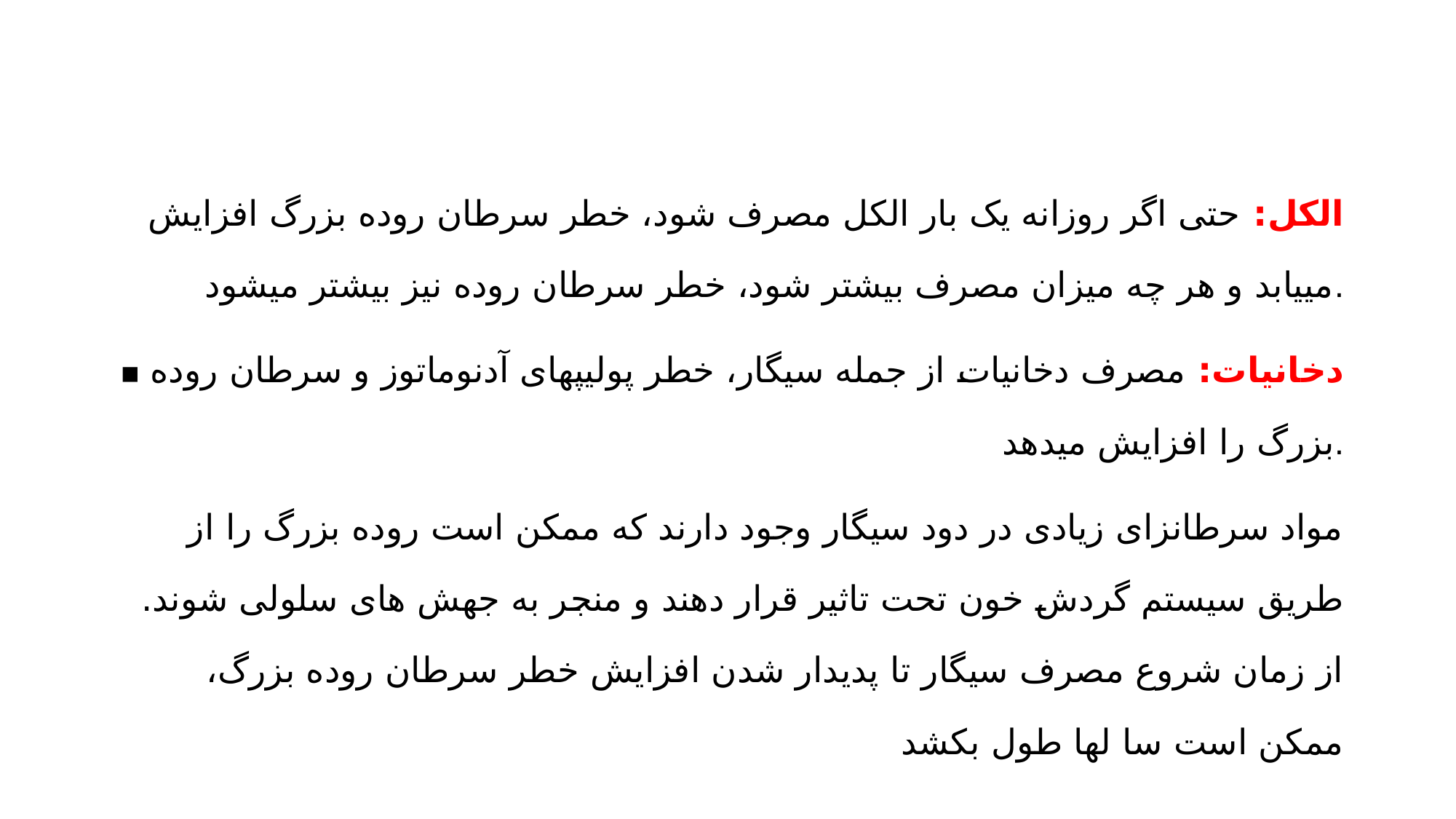

الکل: حتی اگر روزانه یک بار الکل مصرف شود، خطر سرطان روده بزرگ افزایش مییابد و هر چه میزان مصرف بیشتر شود، خطر سرطان روده نیز بیشتر میشود.
▪ دخانیات: مصرف دخانیات از جمله سیگار، خطر پولیپهای آدنوماتوز و سرطان روده بزرگ را افزایش میدهد.
مواد سرطانزای زیادی در دود سیگار وجود دارند که ممکن است روده بزرگ را از طریق سیستم گردش خون تحت تاثیر قرار دهند و منجر به جهش های سلولی شوند. از زمان شروع مصرف سیگار تا پدیدار شدن افزایش خطر سرطان روده بزرگ، ممکن است سا لها طول بکشد